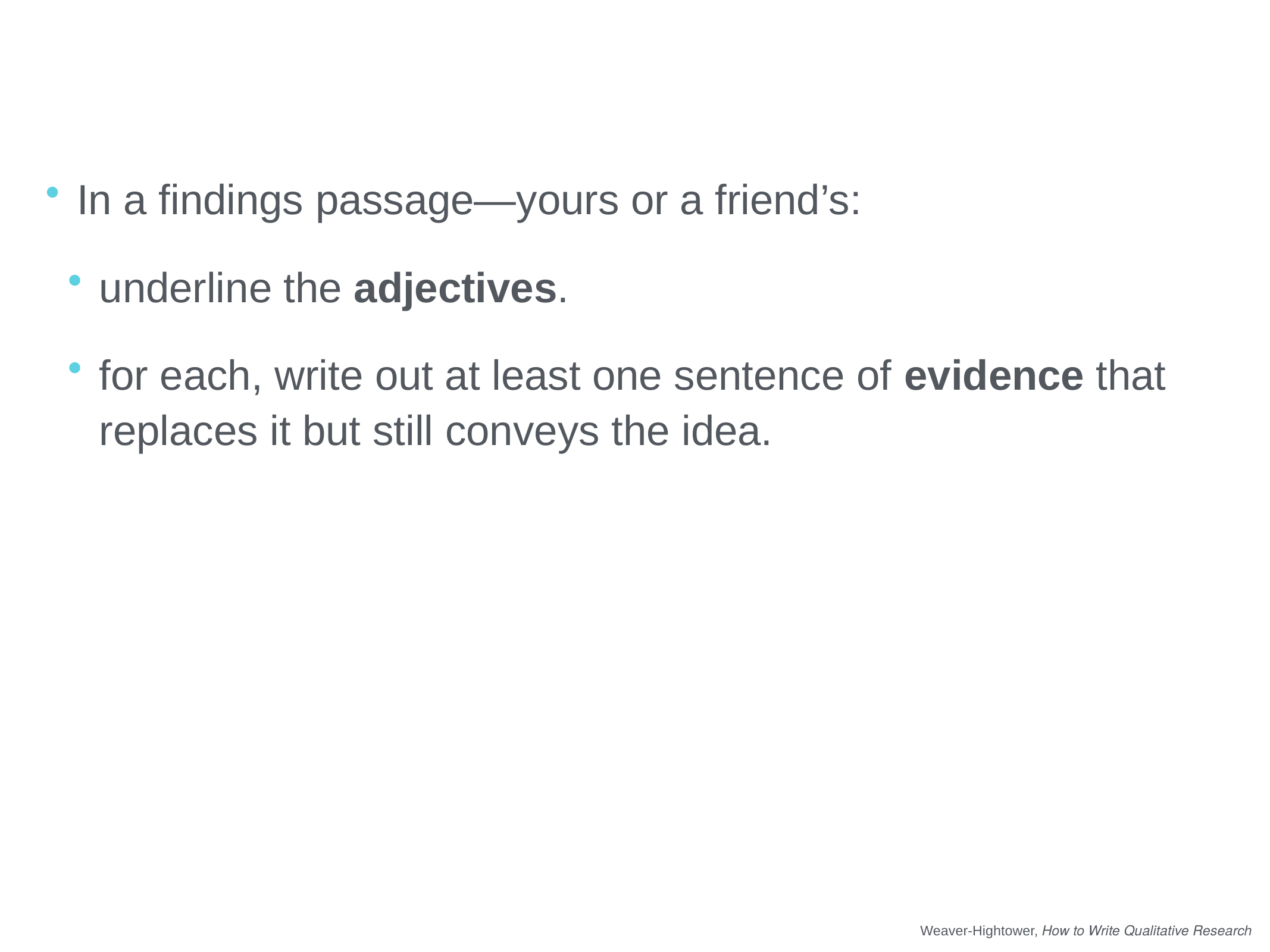

# Showing not telling Activity

In a findings passage—yours or a friend’s:
underline the adjectives.
for each, write out at least one sentence of evidence that replaces it but still conveys the idea.